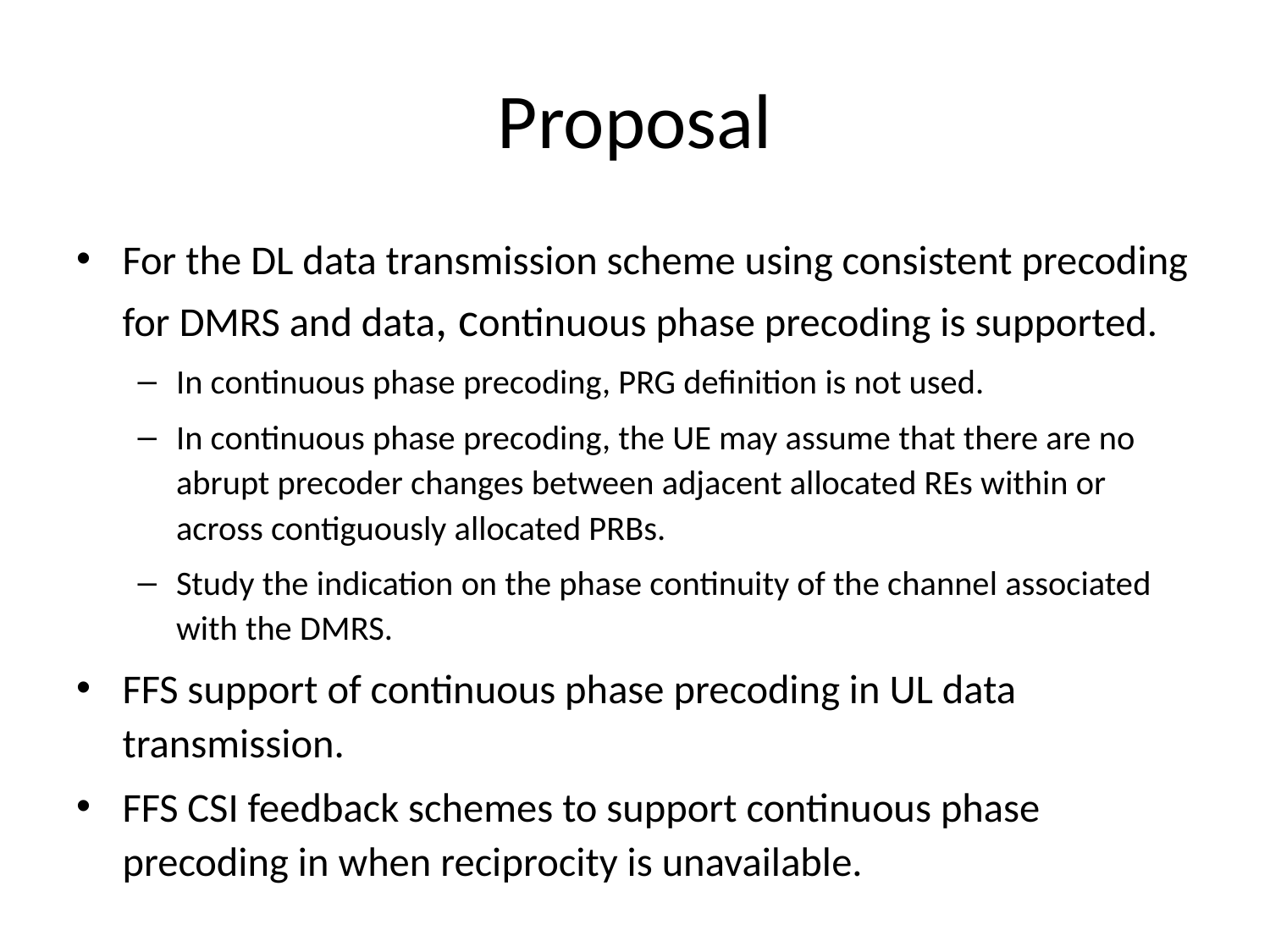

# Proposal
For the DL data transmission scheme using consistent precoding for DMRS and data, continuous phase precoding is supported.
In continuous phase precoding, PRG definition is not used.
In continuous phase precoding, the UE may assume that there are no abrupt precoder changes between adjacent allocated REs within or across contiguously allocated PRBs.
Study the indication on the phase continuity of the channel associated with the DMRS.
FFS support of continuous phase precoding in UL data transmission.
FFS CSI feedback schemes to support continuous phase precoding in when reciprocity is unavailable.